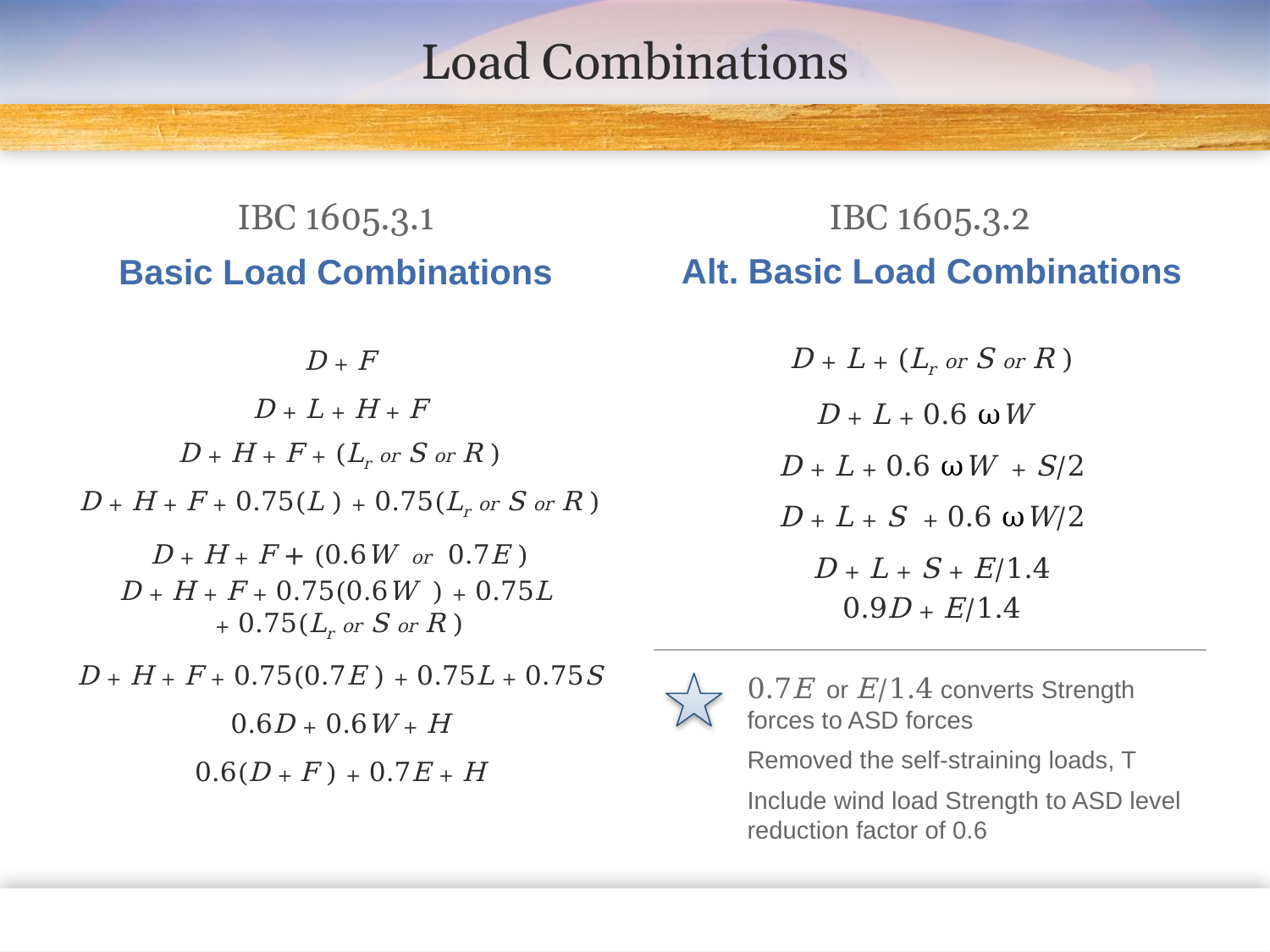

# Load Combinations
IBC 1605.3.1
IBC 1605.3.2
Alt. Basic Load Combinations
Basic Load Combinations
D + F
D + L + H + F
D + H + F + (Lr or S or R )
D + H + F + 0.75(L ) + 0.75(Lr or S or R )
D + H + F + (0.6W  or  0.7E )
D + H + F + 0.75(0.6W  ) + 0.75L
+ 0.75(Lr or S or R )
D + H + F + 0.75(0.7E ) + 0.75L + 0.75S
0.6D + 0.6W + H
0.6(D + F ) + 0.7E + H
D + L + (Lr or S or R )
D + L + 0.6 ωW
D + L + 0.6 ωW  + S/2
D + L + S  + 0.6 ωW/2
D + L + S + E/1.4
0.9D + E/1.4
0.7E  or E/1.4 converts Strength forces to ASD forces
Removed the self-straining loads, T
Include wind load Strength to ASD level reduction factor of 0.6